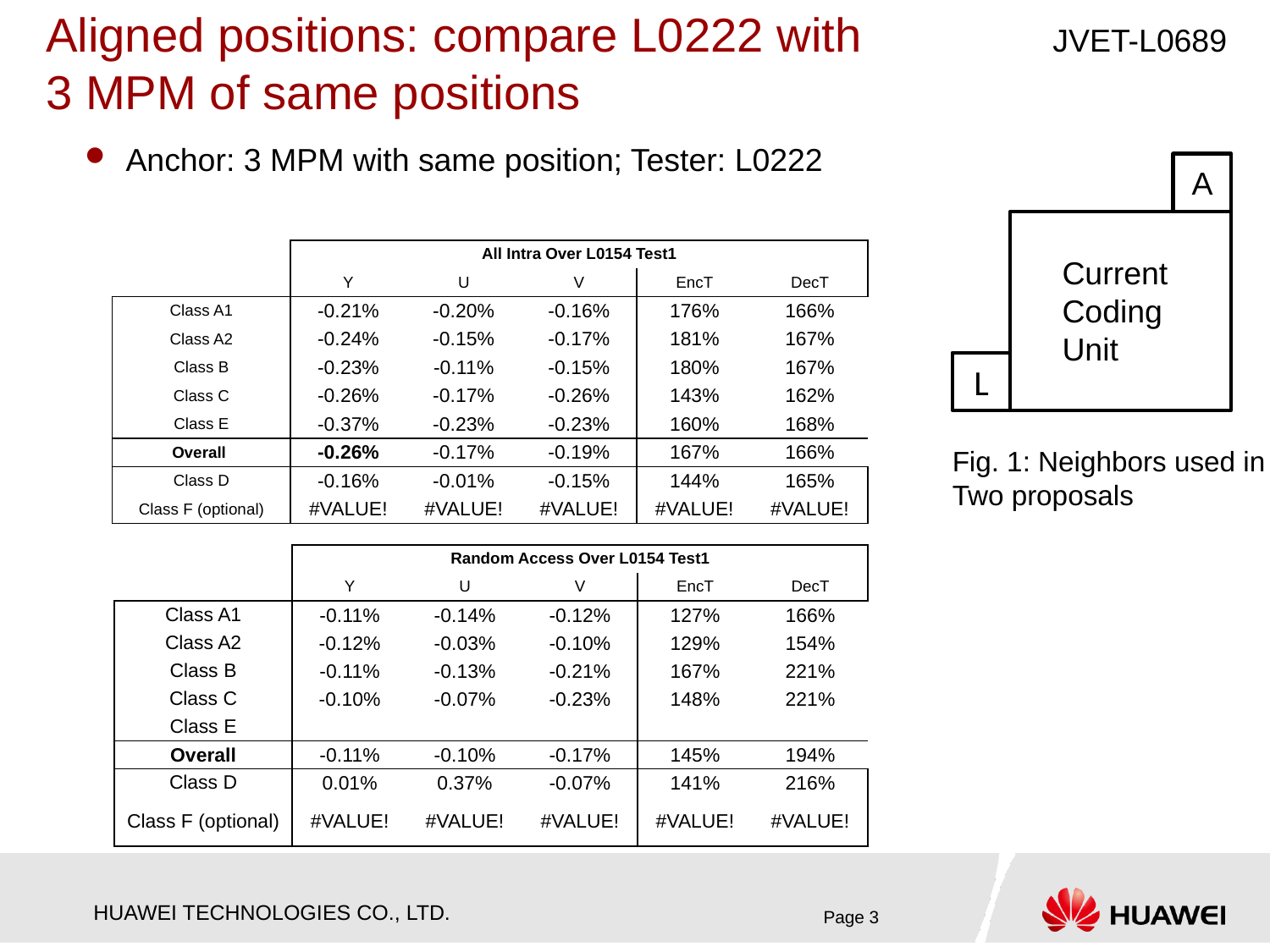

# Aligned positions: compare L0222 with 3 MPM of same positions
Anchor: 3 MPM with same position; Tester: L0222

A

L
Current Coding
Unit
Fig. 1: Neighbors used in
Two proposals
|  | All Intra Over L0154 Test1 |  |  |  |  |
| --- | --- | --- | --- | --- | --- |
|  | Y | U | V | EncT | DecT |
| Class A1 | -0.21% | -0.20% | -0.16% | 176% | 166% |
| Class A2 | -0.24% | -0.15% | -0.17% | 181% | 167% |
| Class B | -0.23% | -0.11% | -0.15% | 180% | 167% |
| Class C | -0.26% | -0.17% | -0.26% | 143% | 162% |
| Class E | -0.37% | -0.23% | -0.23% | 160% | 168% |
| Overall | -0.26% | -0.17% | -0.19% | 167% | 166% |
| Class D | -0.16% | -0.01% | -0.15% | 144% | 165% |
| Class F (optional) | #VALUE! | #VALUE! | #VALUE! | #VALUE! | #VALUE! |
|  | Random Access Over L0154 Test1 |  |  |  |  |
| --- | --- | --- | --- | --- | --- |
|  | Y | U | V | EncT | DecT |
| Class A1 | -0.11% | -0.14% | -0.12% | 127% | 166% |
| Class A2 | -0.12% | -0.03% | -0.10% | 129% | 154% |
| Class B | -0.11% | -0.13% | -0.21% | 167% | 221% |
| Class C | -0.10% | -0.07% | -0.23% | 148% | 221% |
| Class E |  |  |  |  |  |
| Overall | -0.11% | -0.10% | -0.17% | 145% | 194% |
| Class D | 0.01% | 0.37% | -0.07% | 141% | 216% |
| Class F (optional) | #VALUE! | #VALUE! | #VALUE! | #VALUE! | #VALUE! |

Page 3